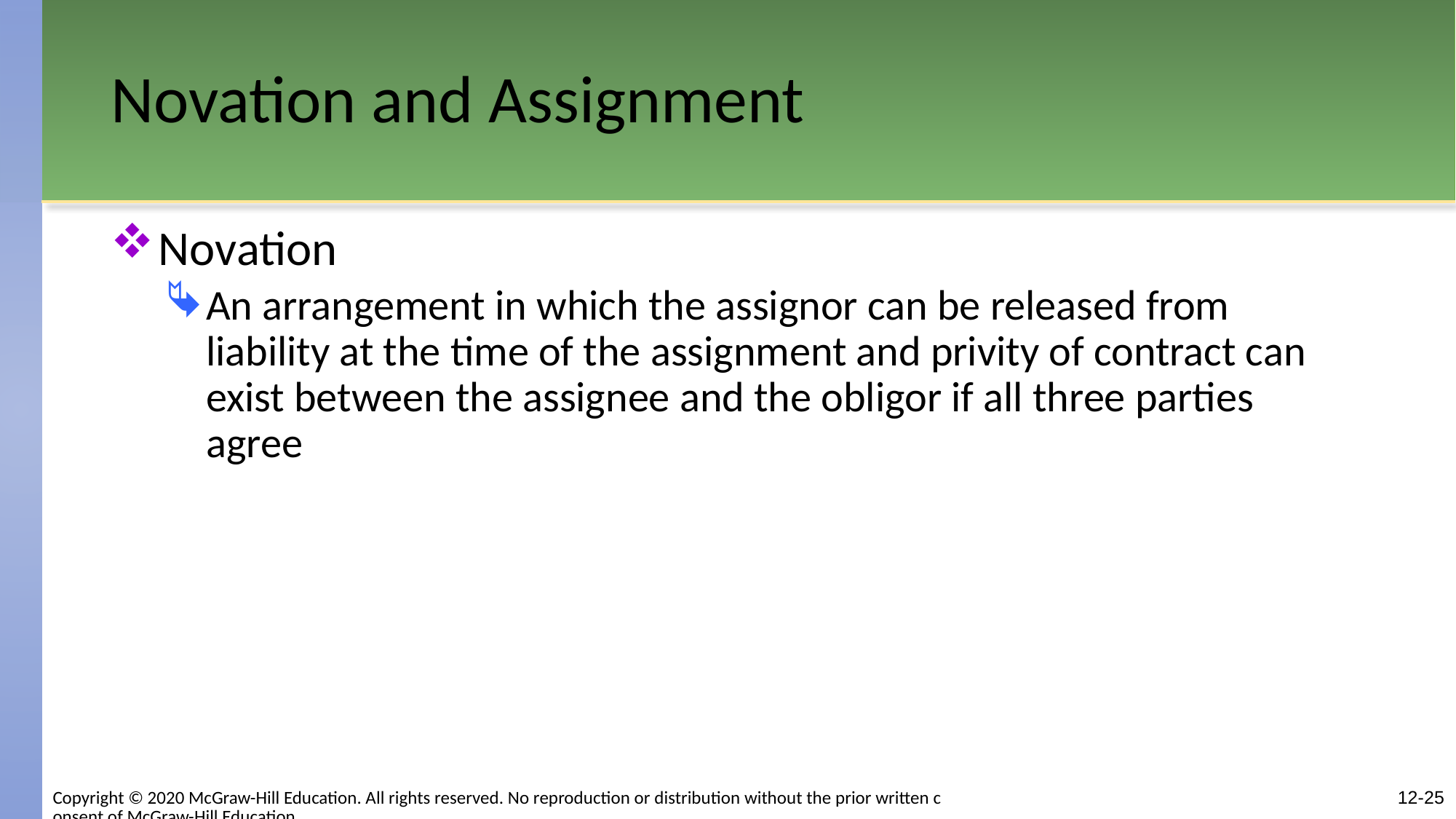

# Novation and Assignment
Novation
An arrangement in which the assignor can be released from liability at the time of the assignment and privity of contract can exist between the assignee and the obligor if all three parties agree
Copyright © 2020 McGraw-Hill Education. All rights reserved. No reproduction or distribution without the prior written consent of McGraw-Hill Education.
12-25